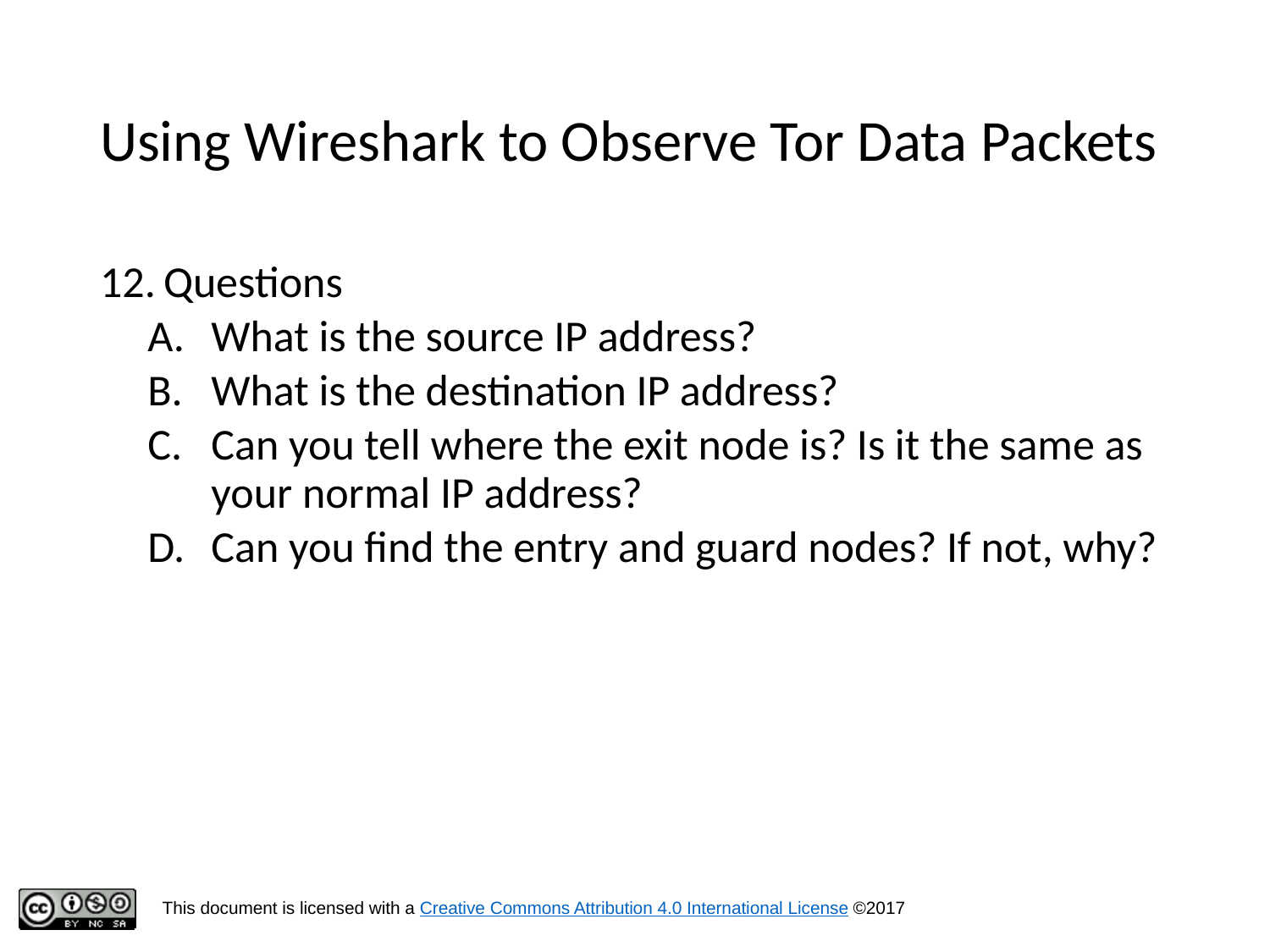

# Using Wireshark to Observe Tor Data Packets
Questions
What is the source IP address?
What is the destination IP address?
Can you tell where the exit node is? Is it the same as your normal IP address?
Can you find the entry and guard nodes? If not, why?